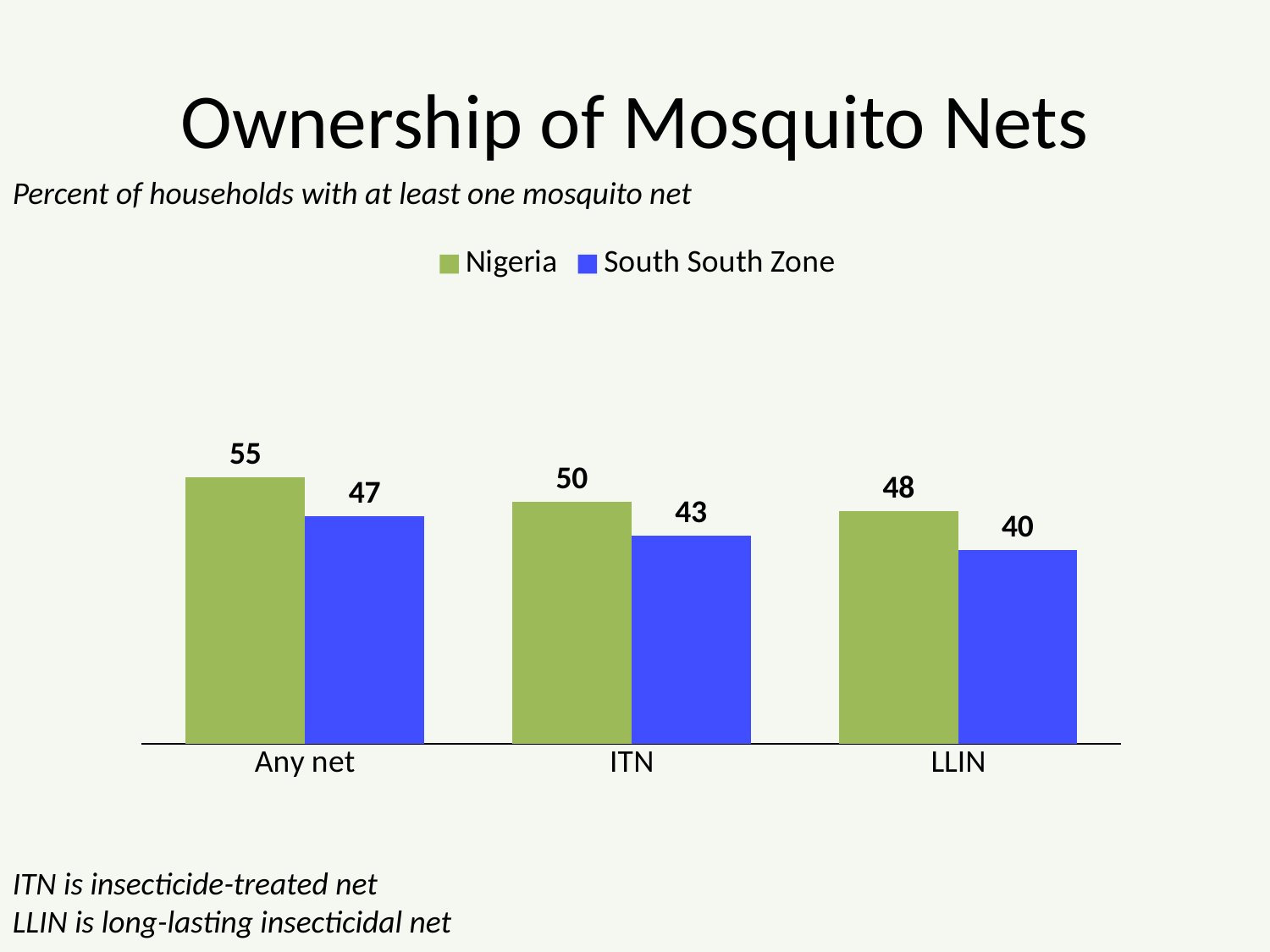

# Ownership of Mosquito Nets
Percent of households with at least one mosquito net

### Chart

| Category | Nigeria | South South Zone |
|---|---|---|
| Any net | 55.0 | 47.0 |
| ITN | 50.0 | 43.0 |
| LLIN | 48.0 | 40.0 |
ITN is insecticide-treated net
LLIN is long-lasting insecticidal net